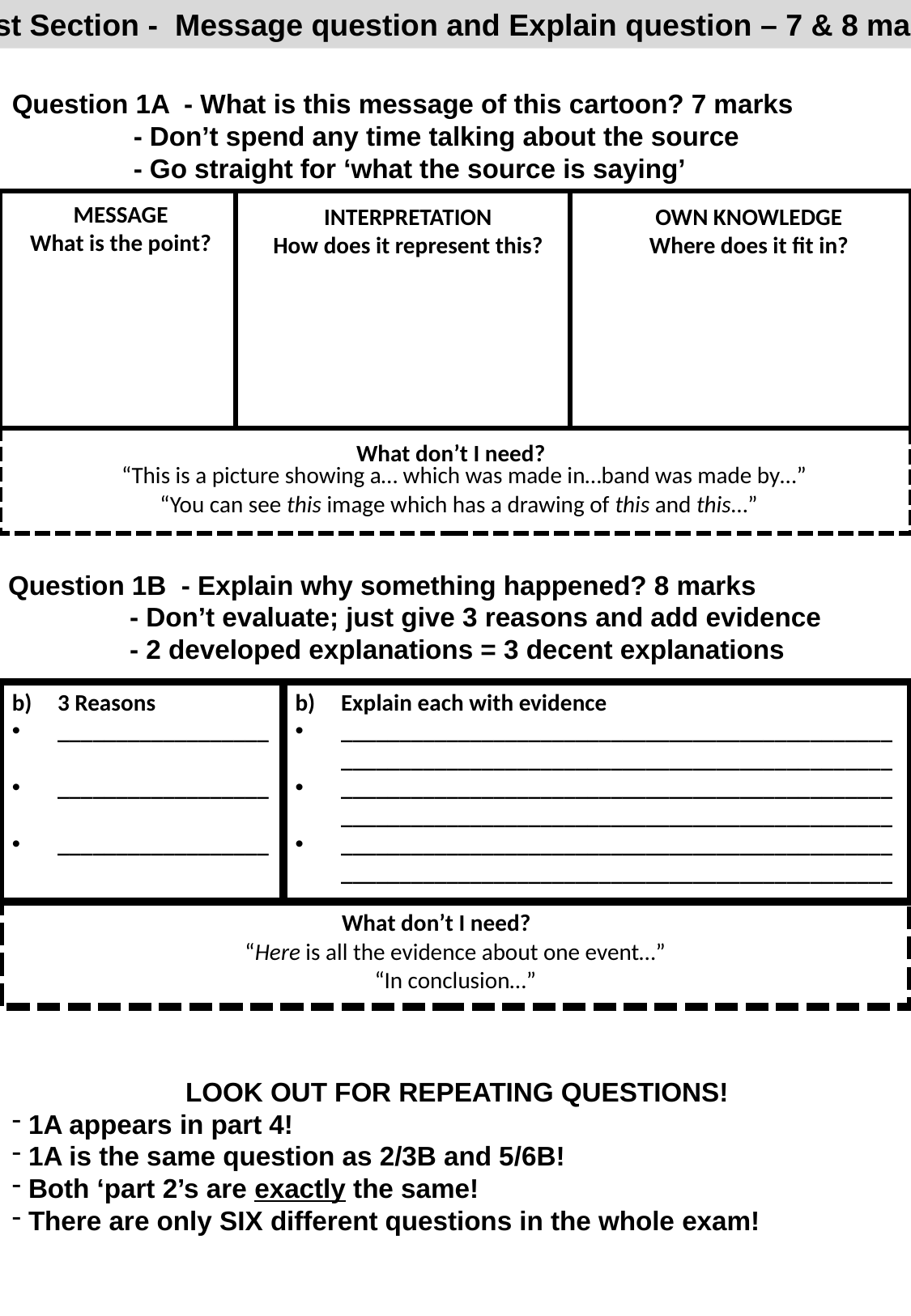

First Section -  Message question and Explain question – 7 & 8 marks
Question 1A  - What is this message of this cartoon? 7 marks
	- Don’t spend any time talking about the source
	- Go straight for ‘what the source is saying’

MESSAGE
What is the point?
INTERPRETATION
How does it represent this?
OWN KNOWLEDGE
Where does it fit in?
What don’t I need?
“This is a picture showing a… which was made in…band was made by…”
“You can see this image which has a drawing of this and this…”
Question 1B  - Explain why something happened? 8 marks
	- Don’t evaluate; just give 3 reasons and add evidence
	- 2 developed explanations = 3 decent explanations

3 Reasons
__________________

__________________

__________________
Explain each with evidence
______________________________________________________________________________________________
______________________________________________________________________________________________
______________________________________________________________________________________________
What don’t I need?
“Here is all the evidence about one event…”
“In conclusion…”
LOOK OUT FOR REPEATING QUESTIONS!
 1A appears in part 4!
 1A is the same question as 2/3B and 5/6B!
 Both ‘part 2’s are exactly the same!
 There are only SIX different questions in the whole exam!